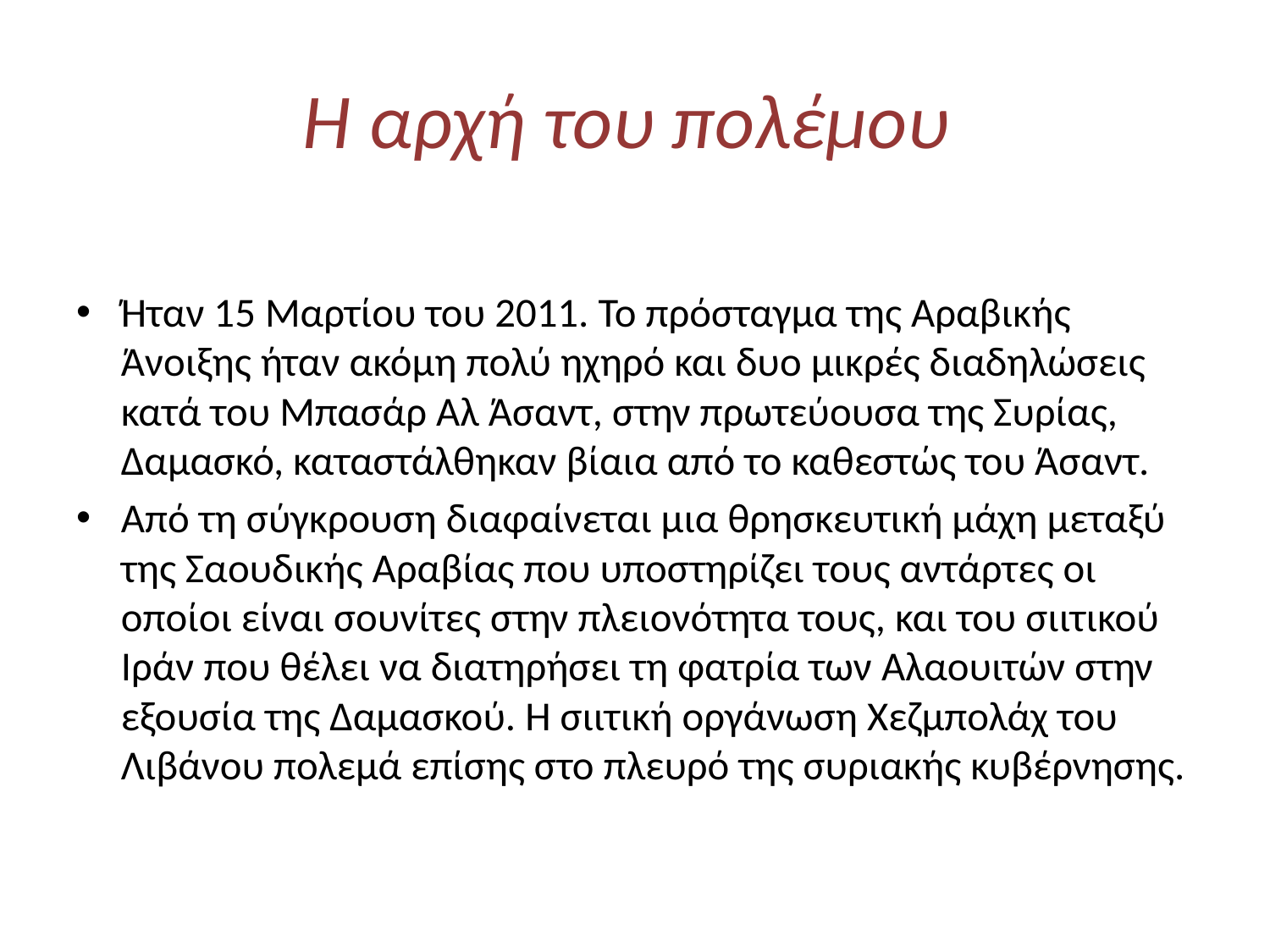

# Η αρχή του πολέμου

Ήταν 15 Μαρτίου του 2011. Το πρόσταγμα της Αραβικής Άνοιξης ήταν ακόμη πολύ ηχηρό και δυο μικρές διαδηλώσεις κατά του Μπασάρ Αλ Άσαντ, στην πρωτεύουσα της Συρίας, Δαμασκό, καταστάλθηκαν βίαια από το καθεστώς του Άσαντ.
Από τη σύγκρουση διαφαίνεται μια θρησκευτική μάχη μεταξύ της Σαουδικής Αραβίας που υποστηρίζει τους αντάρτες οι οποίοι είναι σουνίτες στην πλειονότητα τους, και του σιιτικού Ιράν που θέλει να διατηρήσει τη φατρία των Αλαουιτών στην εξουσία της Δαμασκού. Η σιιτική οργάνωση Χεζμπολάχ του Λιβάνου πολεμά επίσης στο πλευρό της συριακής κυβέρνησης.